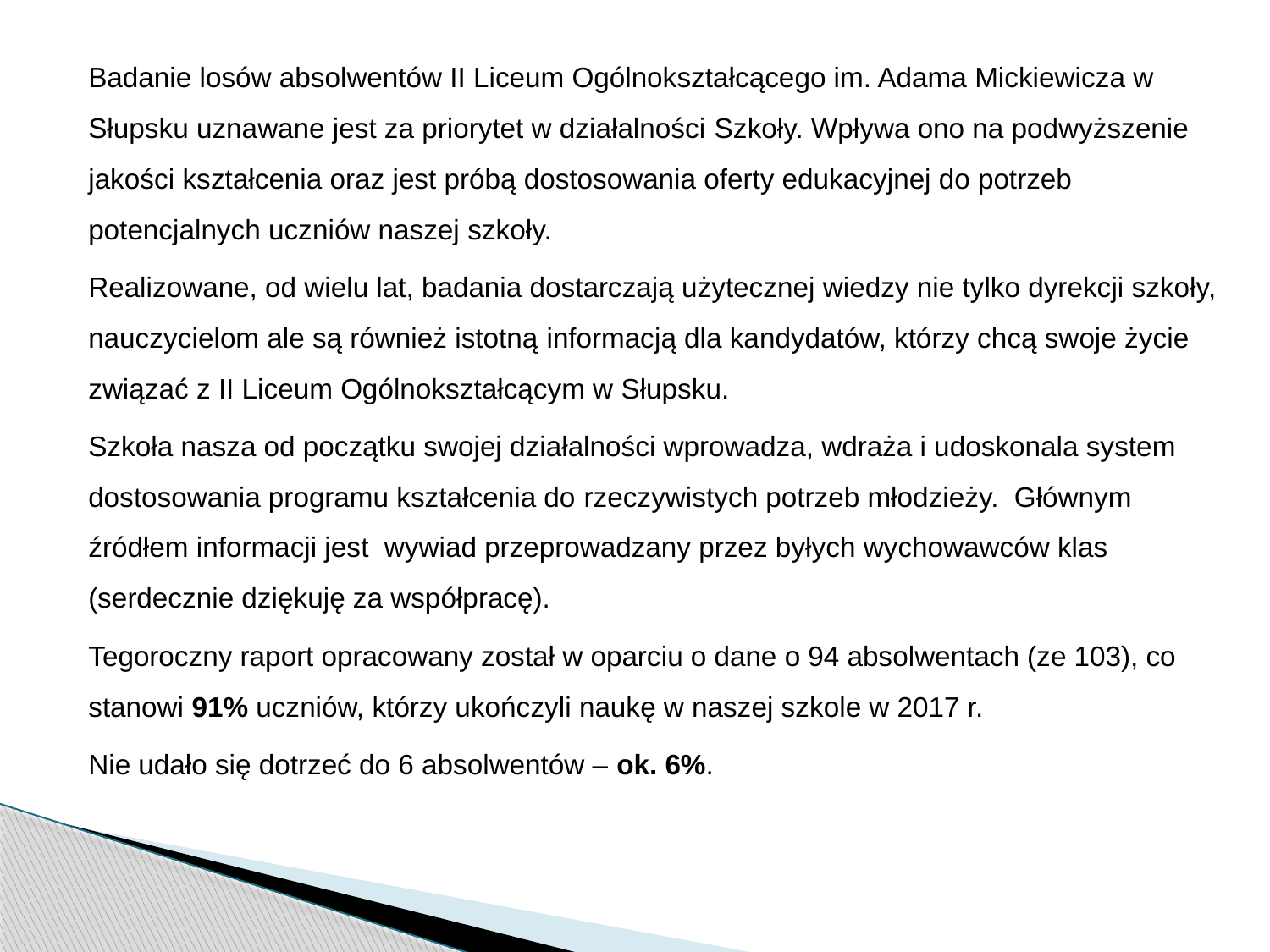

Badanie losów absolwentów II Liceum Ogólnokształcącego im. Adama Mickiewicza w Słupsku uznawane jest za priorytet w działalności​ Szkoły. Wpływa ono na podwyższenie jakości kształcenia oraz jest próbą dostosowania oferty edukacyjnej do potrzeb potencjalnych uczniów naszej szkoły.
	Realizowane, od wielu lat, badania dostarczają użytecznej wiedzy nie tylko dyrekcji szkoły, nauczycielom ale są również istotną​ informacją dla kandydatów, którzy chcą swoje życie związać z II Liceum Ogólnokształcącym w Słupsku.​
	Szkoła nasza od początku swojej działalności wprowadza, wdraża i udoskonala system dostosowania programu kształcenia do​ rzeczywistych potrzeb młodzieży.  Głównym źródłem informacji jest  wywiad przeprowadzany przez byłych wychowawców klas​ (serdecznie dziękuję za współpracę).
	Tegoroczny raport opracowany został w oparciu o dane o 94 absolwentach (ze 103), co stanowi 91% uczniów,​ którzy ukończyli naukę w naszej szkole w 2017 r.​
	Nie udało się dotrzeć do 6 absolwentów – ok. 6%.